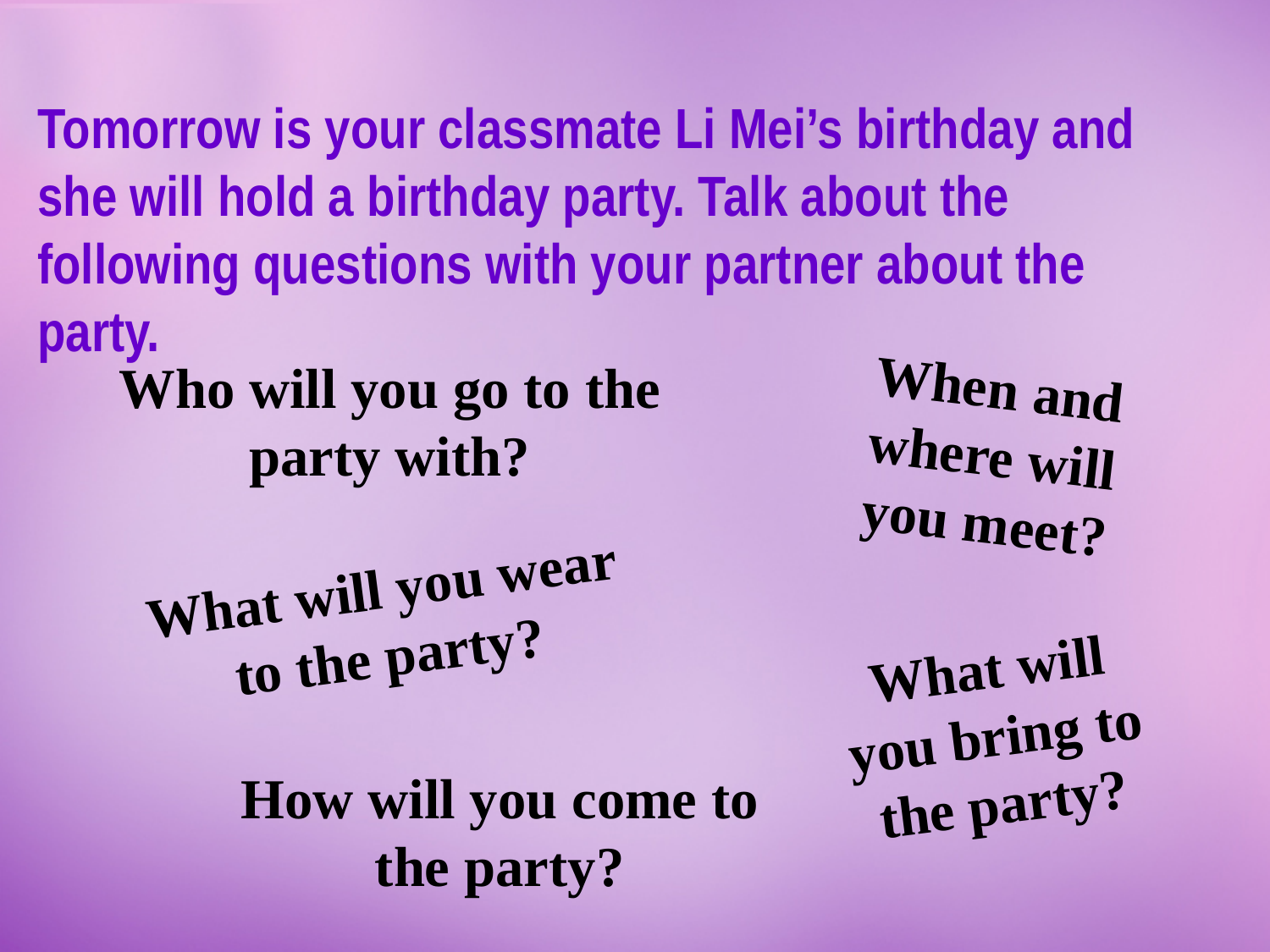

Tomorrow is your classmate Li Mei’s birthday and she will hold a birthday party. Talk about the following questions with your partner about the party.
Who will you go to the party with?
When and where will you meet?
What will you wear to the party?
What will you bring to the party?
How will you come to the party?